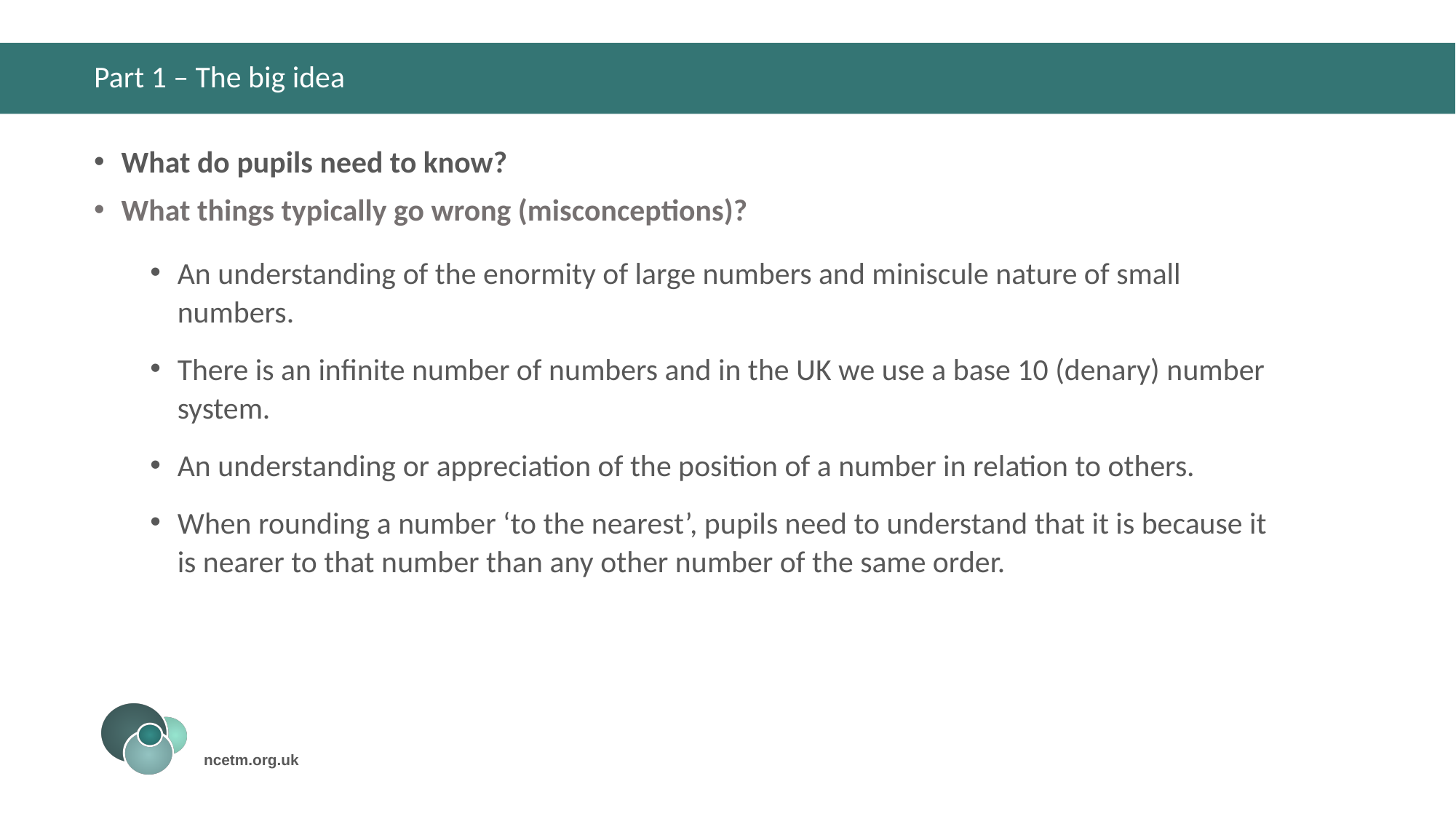

# Part 1 – The big idea
What do pupils need to know?
What things typically go wrong (misconceptions)?
An understanding of the enormity of large numbers and miniscule nature of small numbers.
There is an infinite number of numbers and in the UK we use a base 10 (denary) number system.
An understanding or appreciation of the position of a number in relation to others.
When rounding a number ‘to the nearest’, pupils need to understand that it is because it is nearer to that number than any other number of the same order.